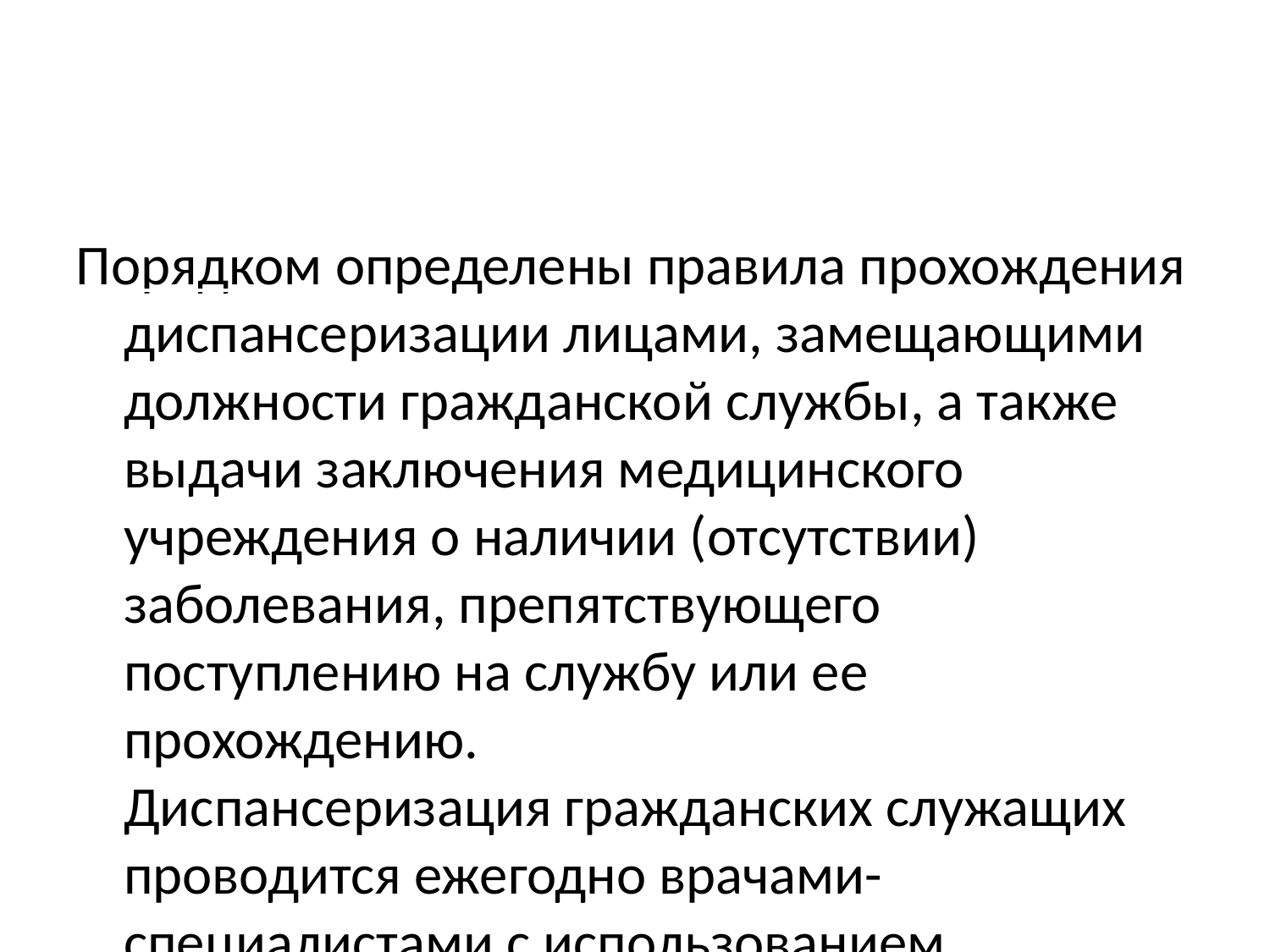

Порядком определены правила прохождения диспансеризации лицами, замещающими должности гражданской службы, а также выдачи заключения медицинского учреждения о наличии (отсутствии) заболевания, препятствующего поступлению на службу или ее прохождению.
	Диспансеризация гражданских служащих проводится ежегодно врачами-специалистами с использованием лабораторных и функциональных исследований, перечень и объем которых установлен в пункте 4 Порядка.